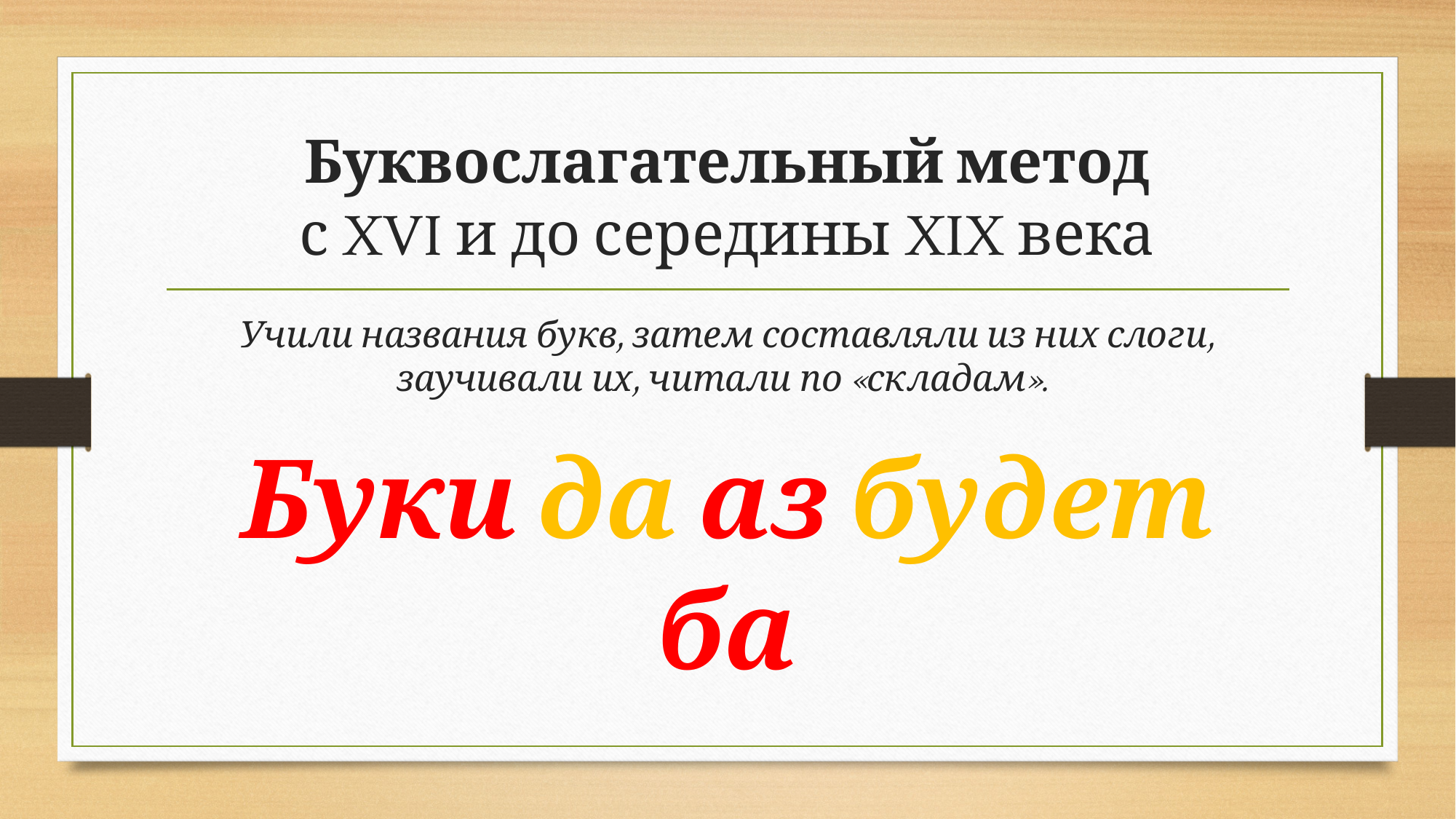

# Буквослагательный метод с XVI и до середины XIX века
Учили названия букв, затем составляли из них слоги, заучивали их, читали по «складам».
Буки да аз будет ба